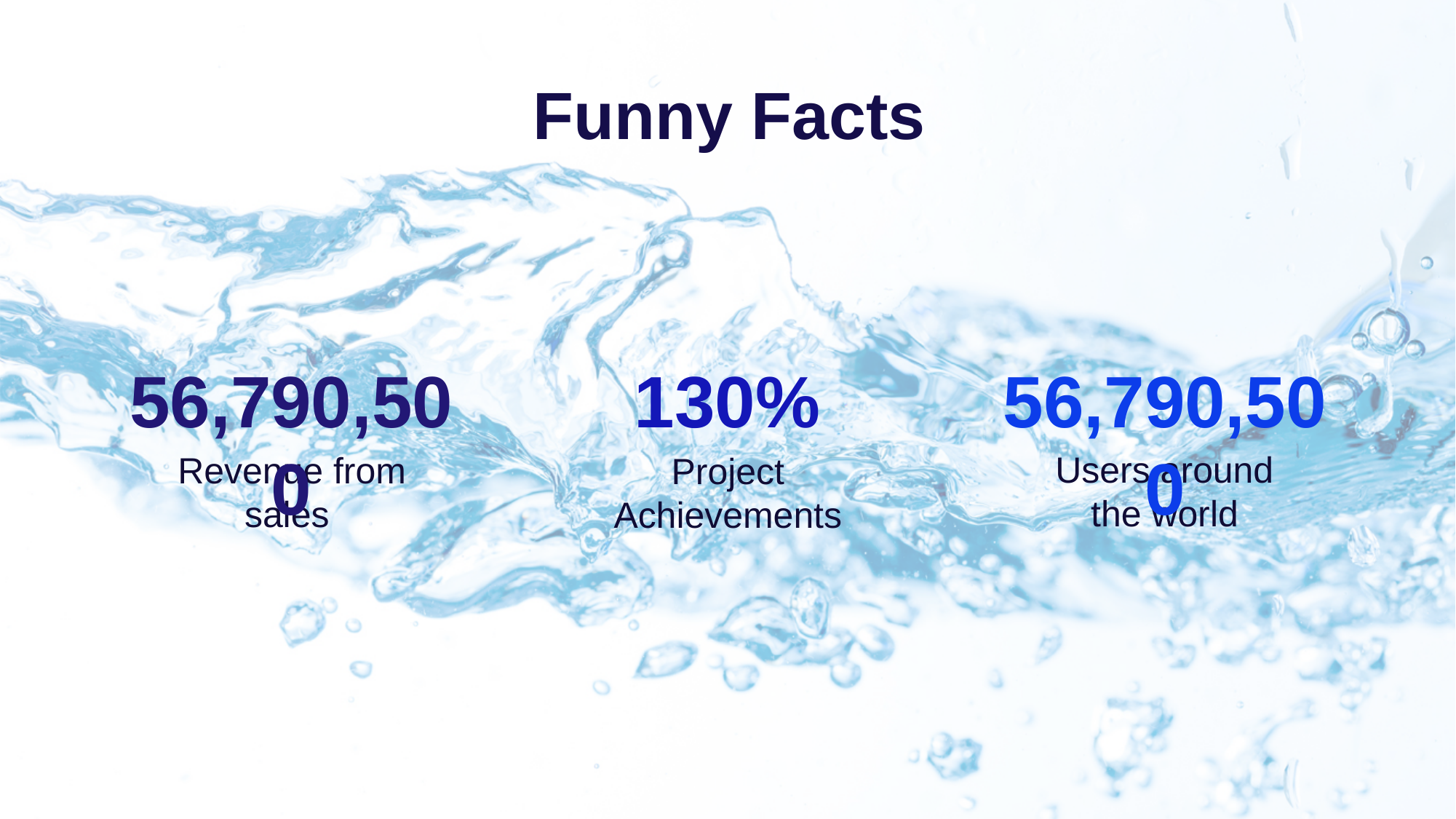

Funny Facts
56,790,500
130%
56,790,500
Users around the world
Revenue from sales
Project Achievements